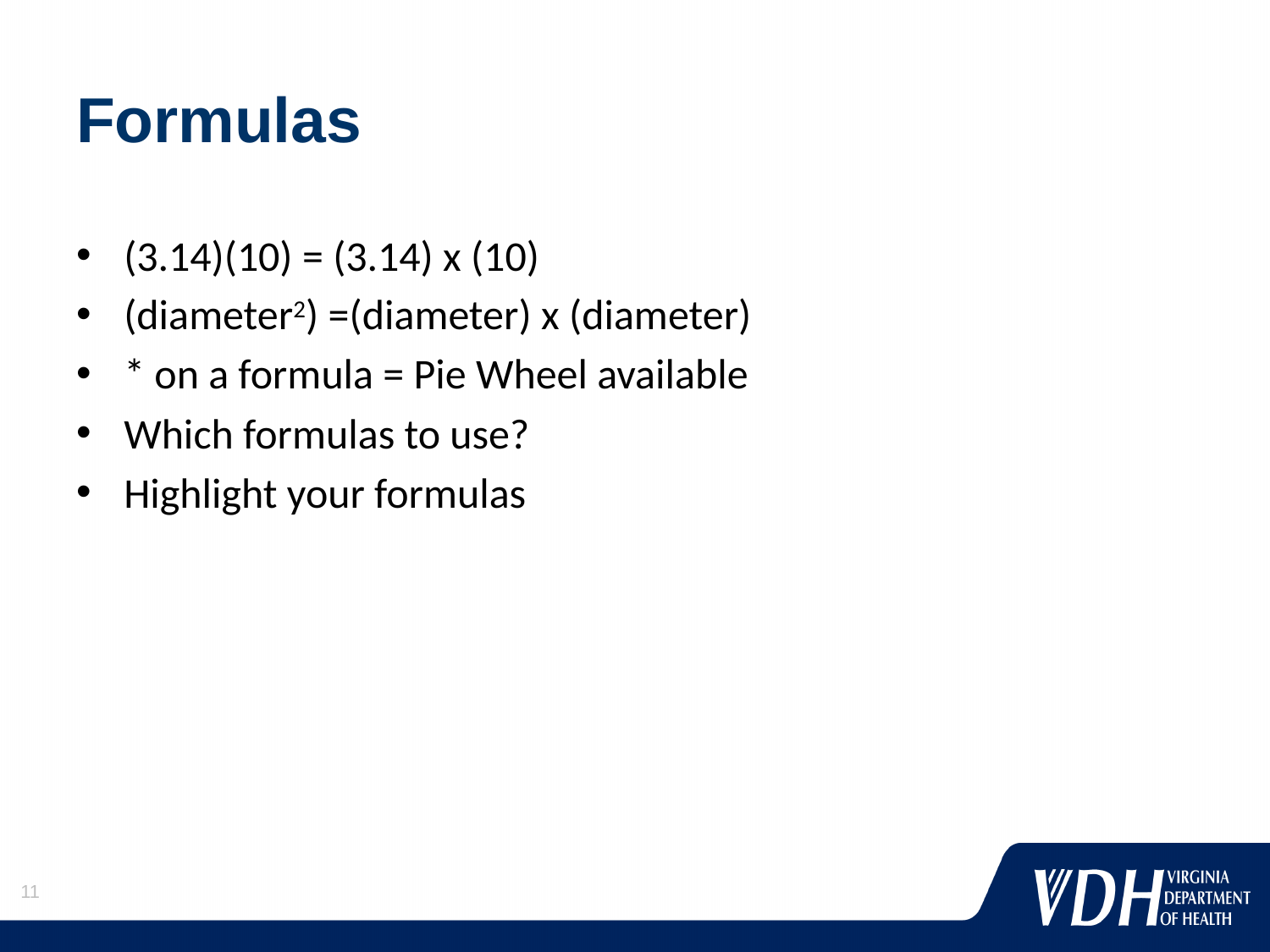

# Formulas
(3.14)(10) = (3.14) x (10)
(diameter2) =(diameter) x (diameter)
* on a formula = Pie Wheel available
Which formulas to use?
Highlight your formulas
11